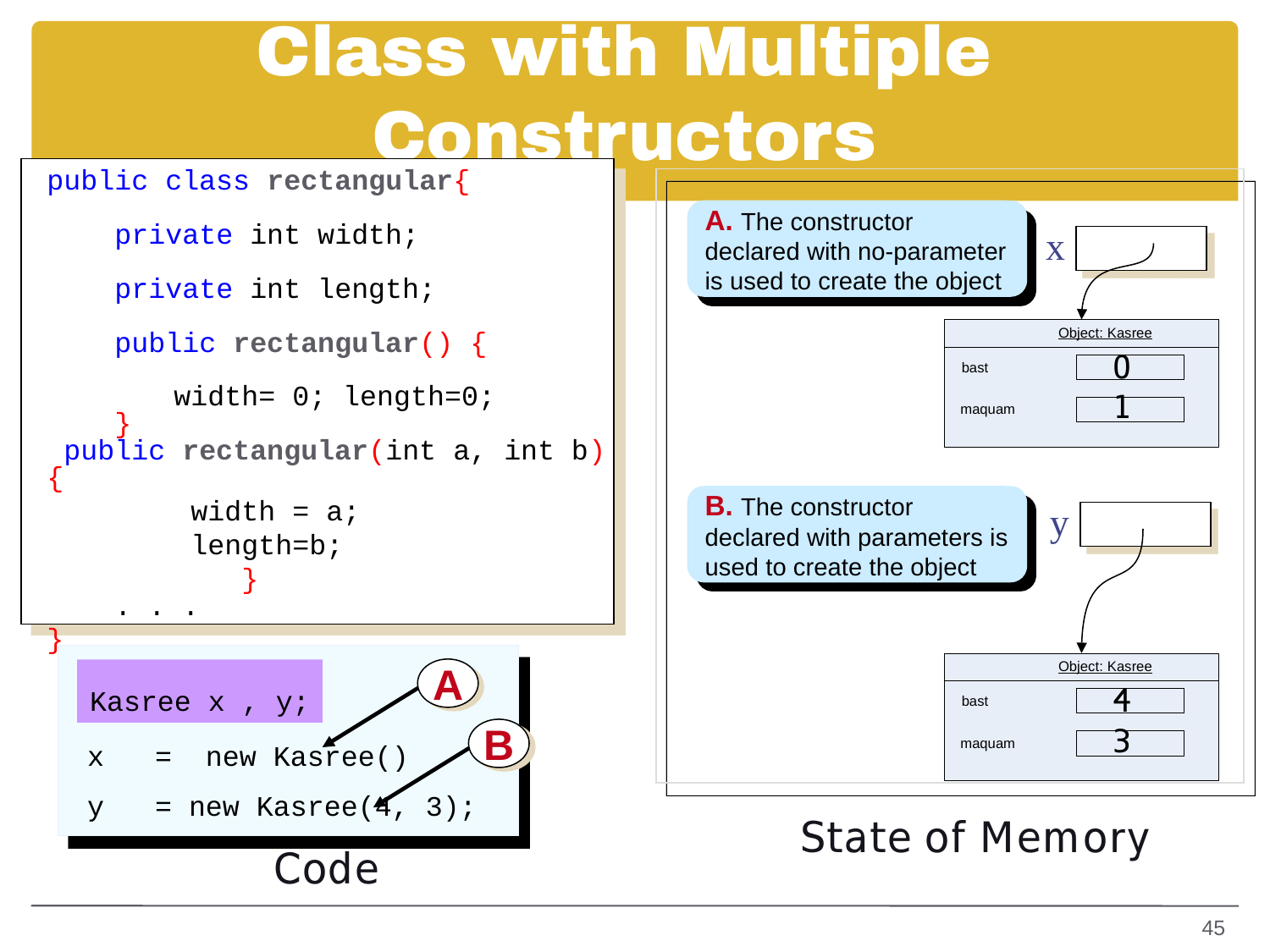

# Class with Multiple Constructors

public class rectangular{

    private int width;

    private int length;

    public rectangular() {

	width= 0; length=0;
    }
 public rectangular(int a, int b) {
	 width = a;
	 length=b;
	    }
    . . .
}

A. The constructor declared with no-parameter is used to create the object
x

Object: Kasree
0

bast
1

maquam
B. The constructor declared with parameters is used to create the object
y

Object: Kasree
4

bast
3

maquam
A

Kasree x , y;

x   =  new Kasree()
y   = new Kasree(4, 3);
B

State of Memory
Code
45